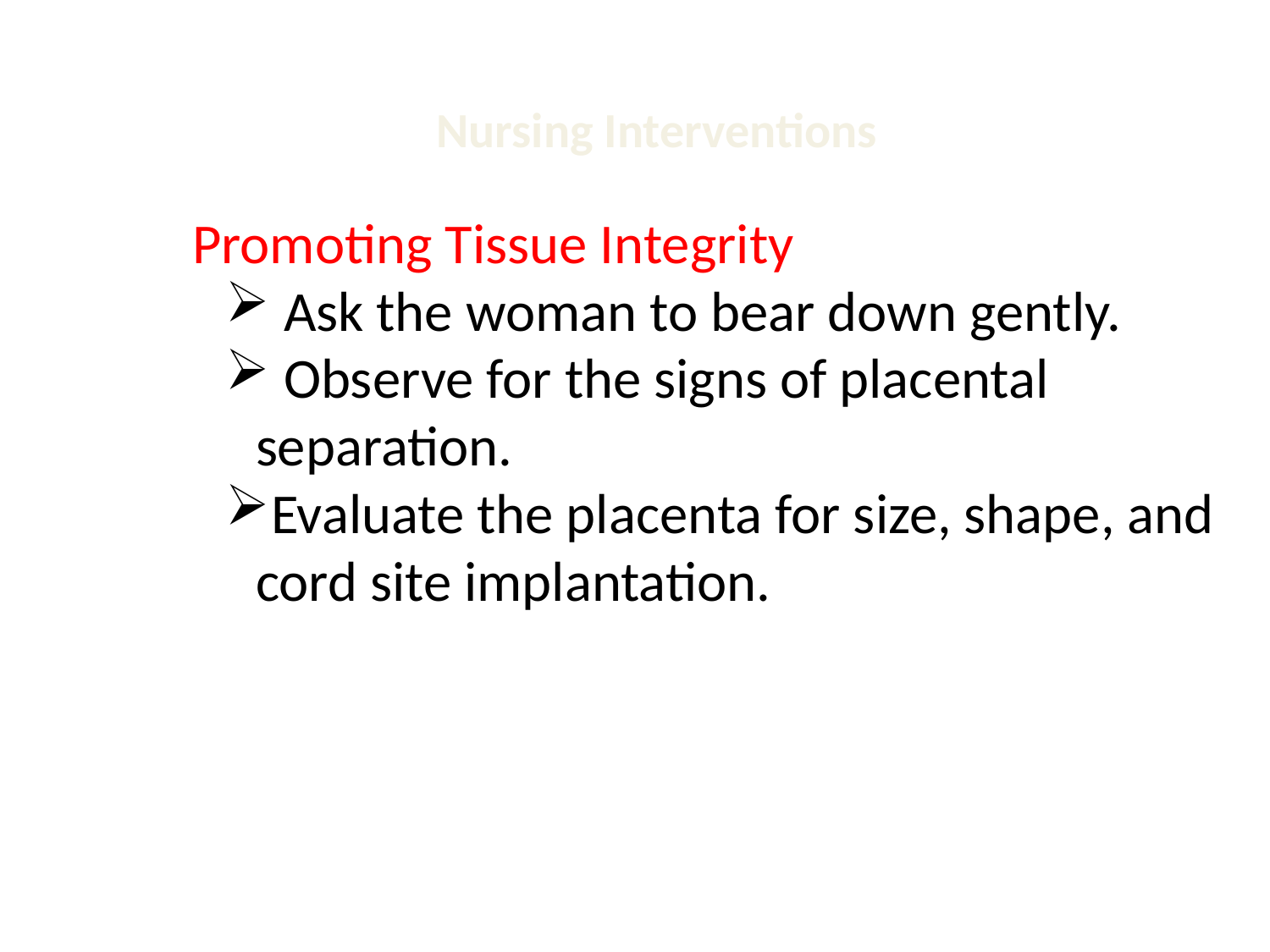

Nursing Interventions

Promoting Tissue Integrity
 Ask the woman to bear down gently.
 Observe for the signs of placental separation.
Evaluate the placenta for size, shape, and cord site implantation.